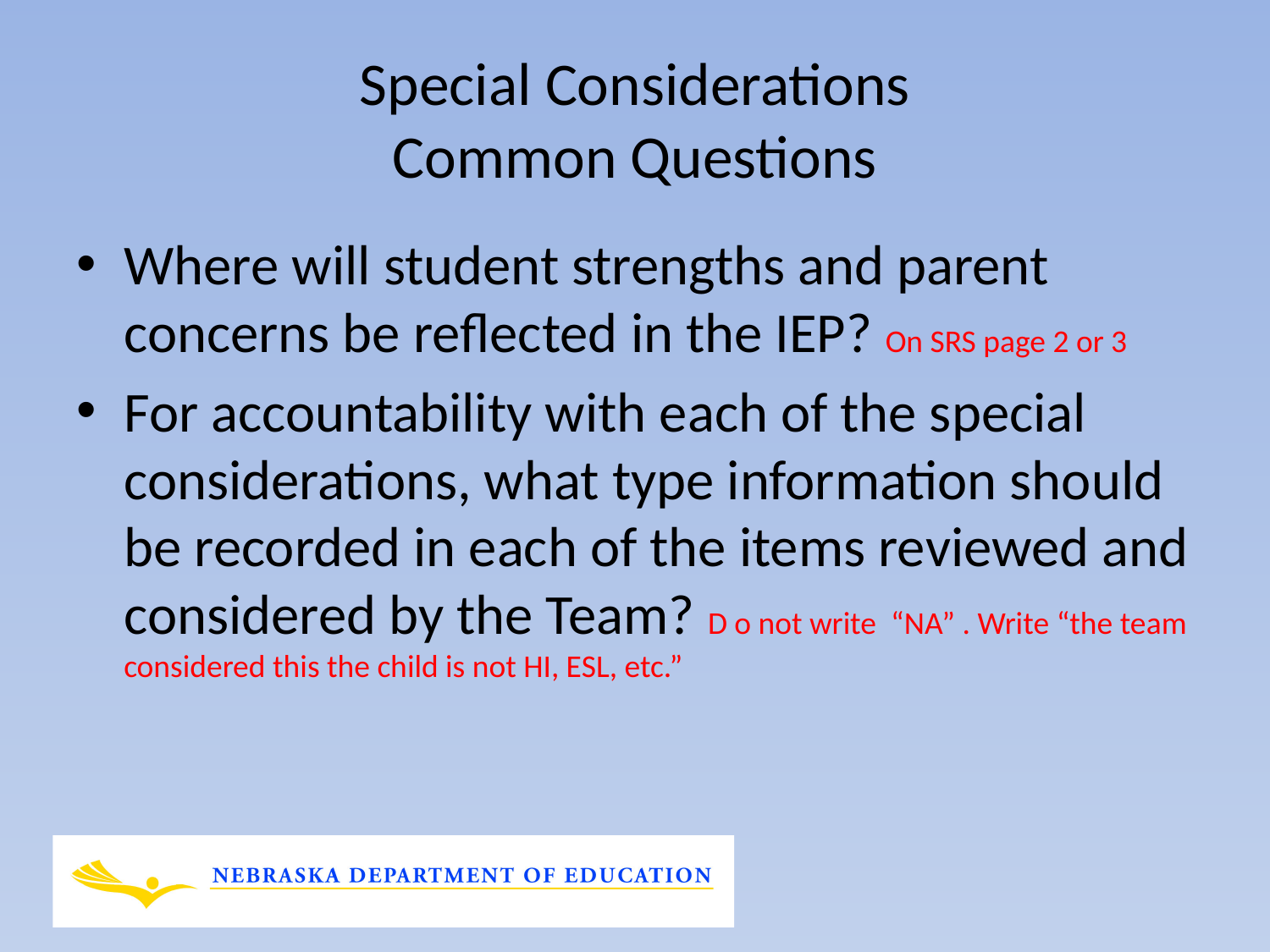

# Special Considerations Common Questions
Where will student strengths and parent concerns be reflected in the IEP? On SRS page 2 or 3
For accountability with each of the special considerations, what type information should be recorded in each of the items reviewed and considered by the Team? D o not write  “NA” . Write “the team considered this the child is not HI, ESL, etc.”